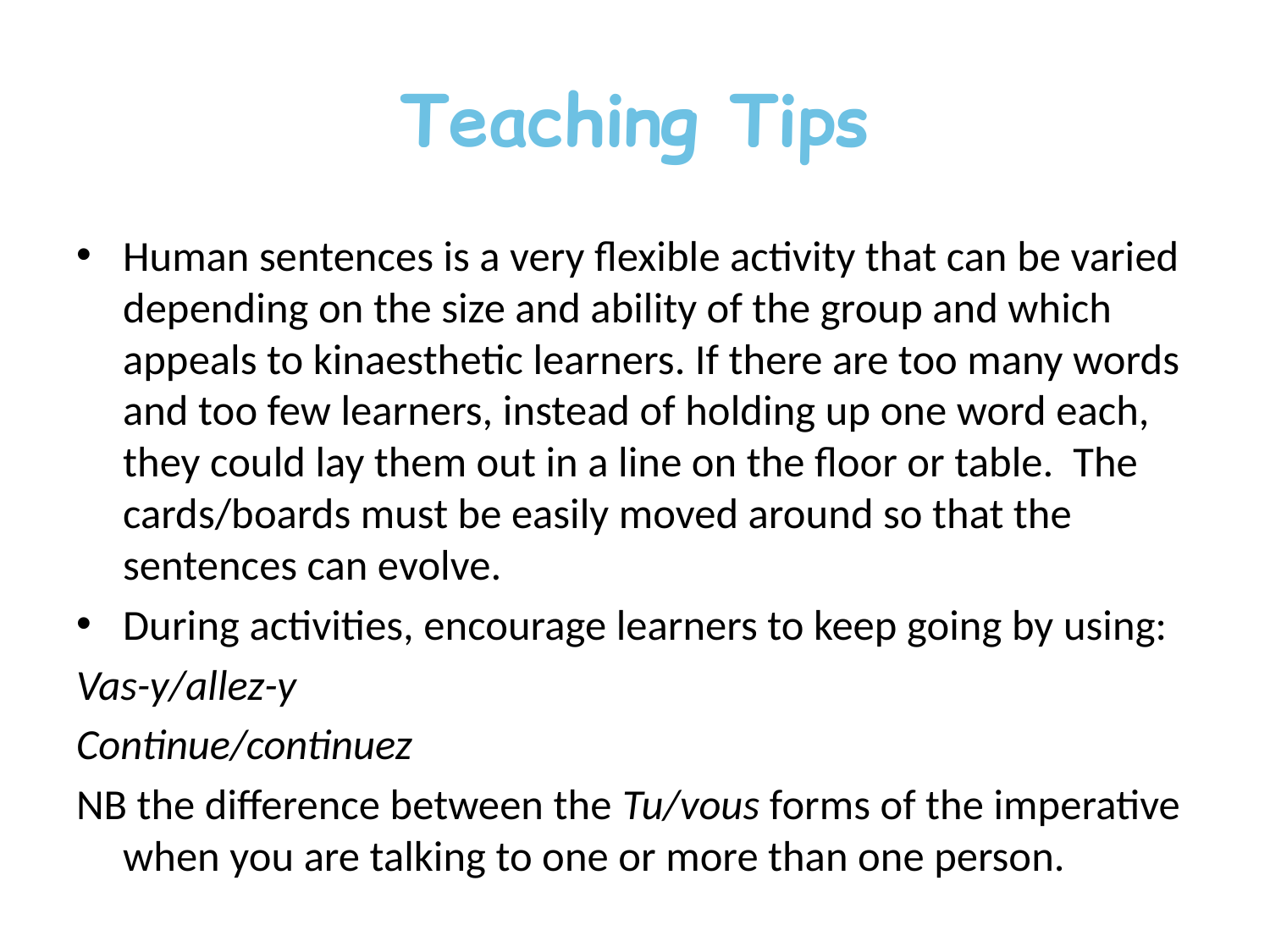

# Teaching Tips
Human sentences is a very flexible activity that can be varied depending on the size and ability of the group and which appeals to kinaesthetic learners. If there are too many words and too few learners, instead of holding up one word each, they could lay them out in a line on the floor or table.  The cards/boards must be easily moved around so that the sentences can evolve.
During activities, encourage learners to keep going by using:
Vas-y/allez-y
Continue/continuez
NB the difference between the Tu/vous forms of the imperative when you are talking to one or more than one person.